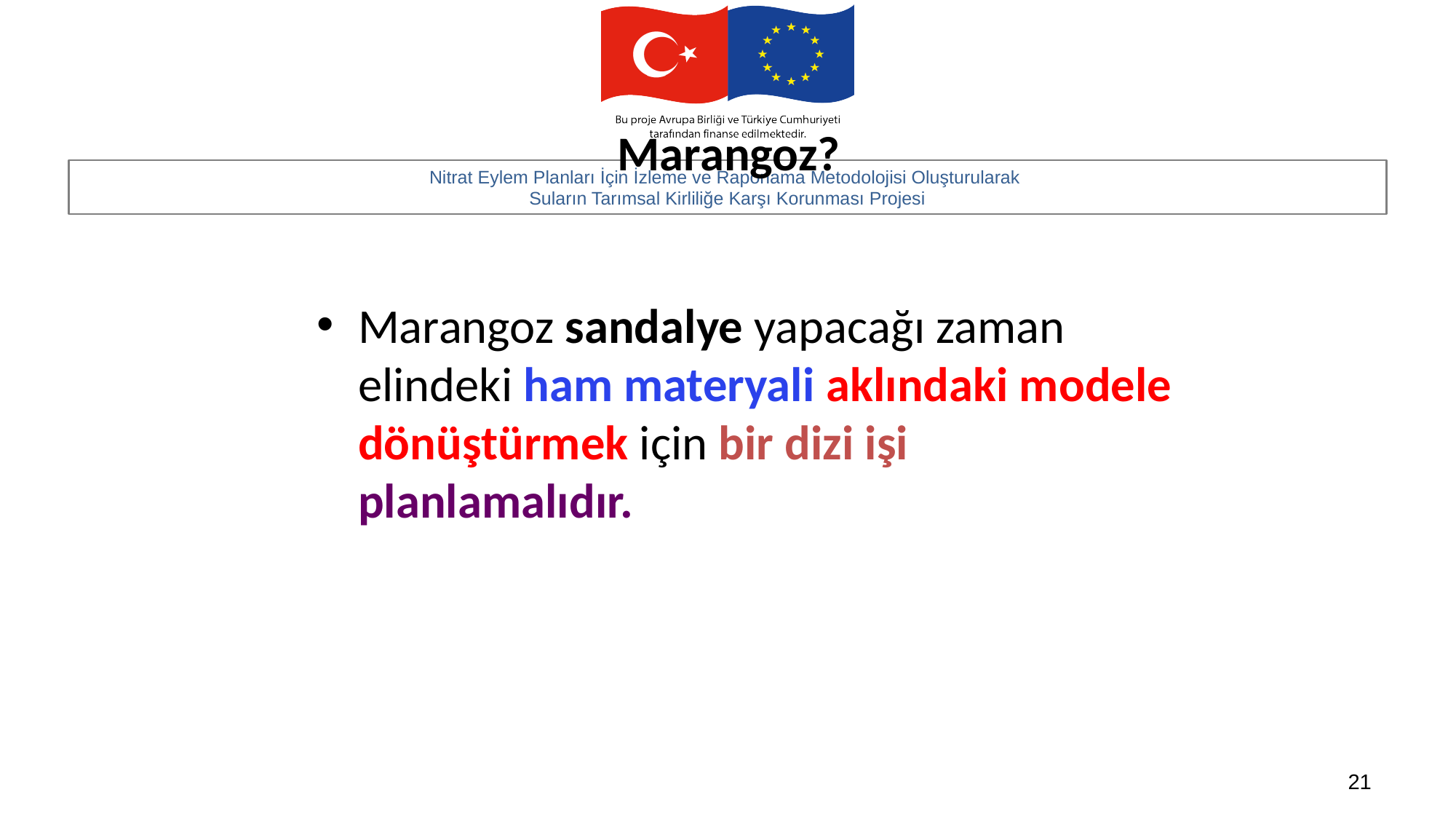

# Marangoz?
Marangoz sandalye yapacağı zaman elindeki ham materyali aklındaki modele dönüştürmek için bir dizi işi planlamalıdır.
21